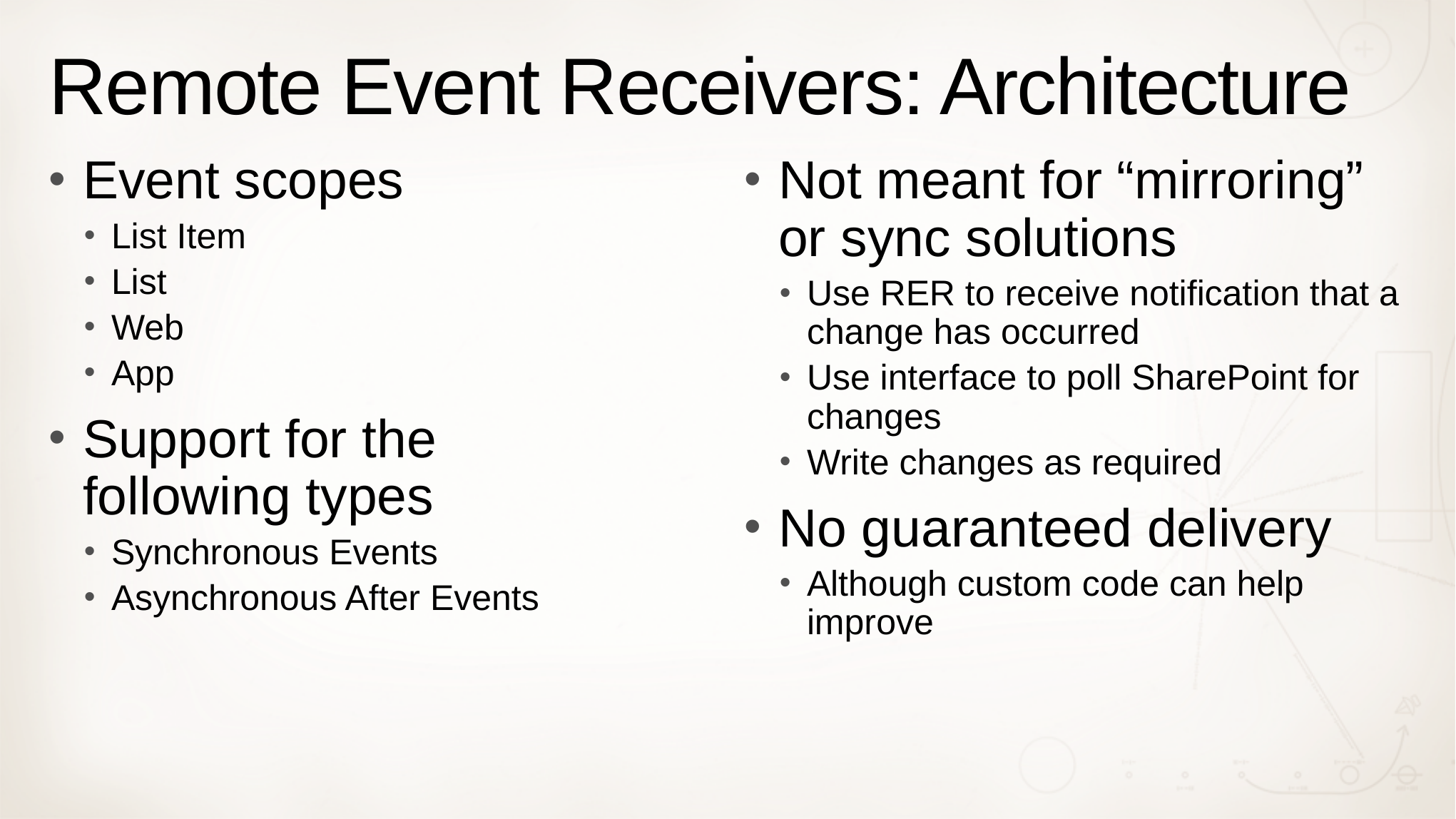

# Remote Event Receivers: Architecture
Event scopes
List Item
List
Web
App
Support for the following types
Synchronous Events
Asynchronous After Events
Not meant for “mirroring” or sync solutions
Use RER to receive notification that a change has occurred
Use interface to poll SharePoint for changes
Write changes as required
No guaranteed delivery
Although custom code can help improve